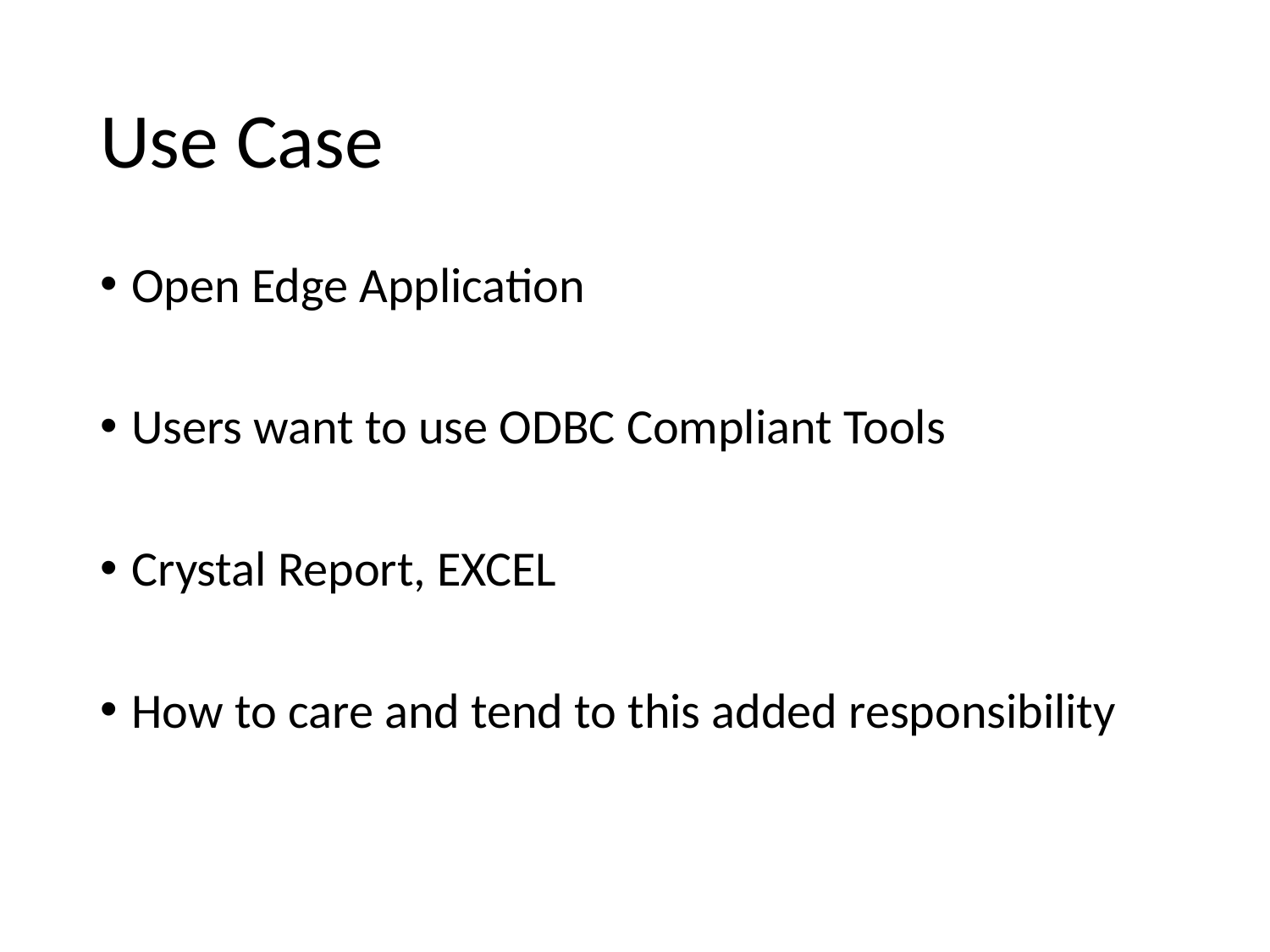

# Use Case
Open Edge Application

Users want to use ODBC Compliant Tools

Crystal Report, EXCEL

How to care and tend to this added responsibility